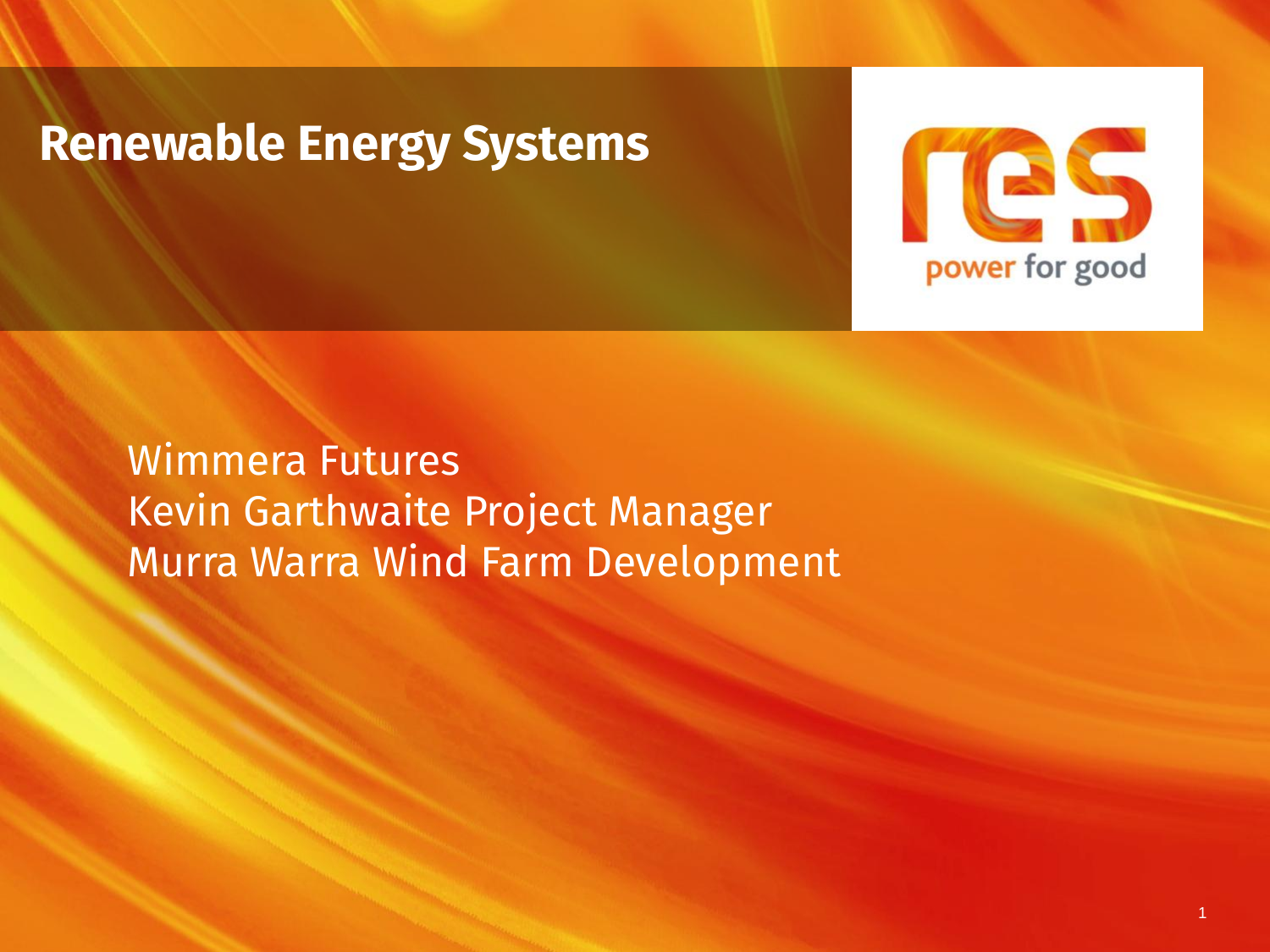

# Renewable Energy Systems
Wimmera Futures
Kevin Garthwaite Project Manager
Murra Warra Wind Farm Development
1